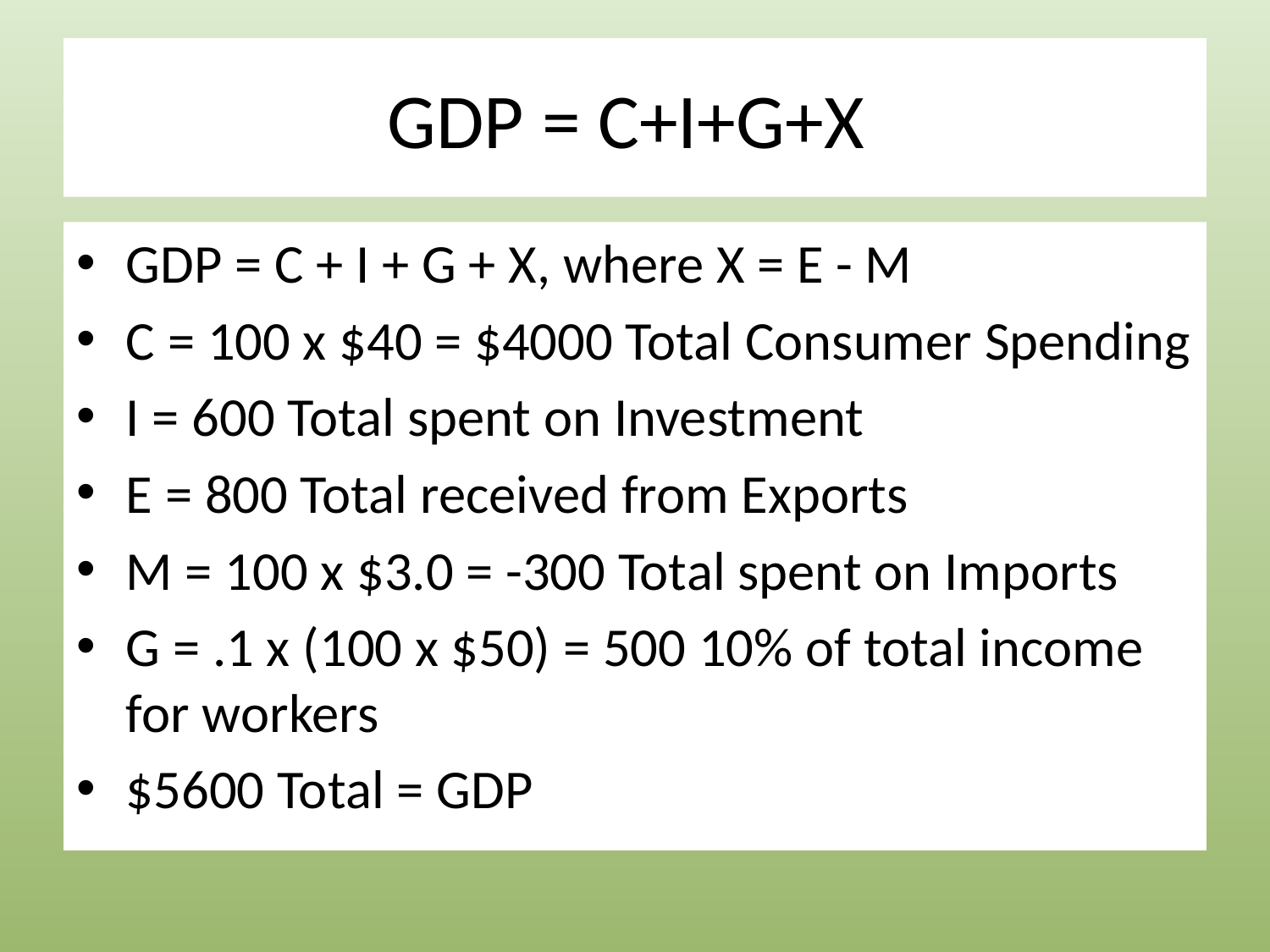

# GDP = C+I+G+X
GDP = C + I + G + X, where X = E - M
C = 100 x $40 = $4000 Total Consumer Spending
I = 600 Total spent on Investment
E = 800 Total received from Exports
M = 100 x $3.0 = -300 Total spent on Imports
G = .1 x (100 x $50) = 500 10% of total income for workers
$5600 Total = GDP